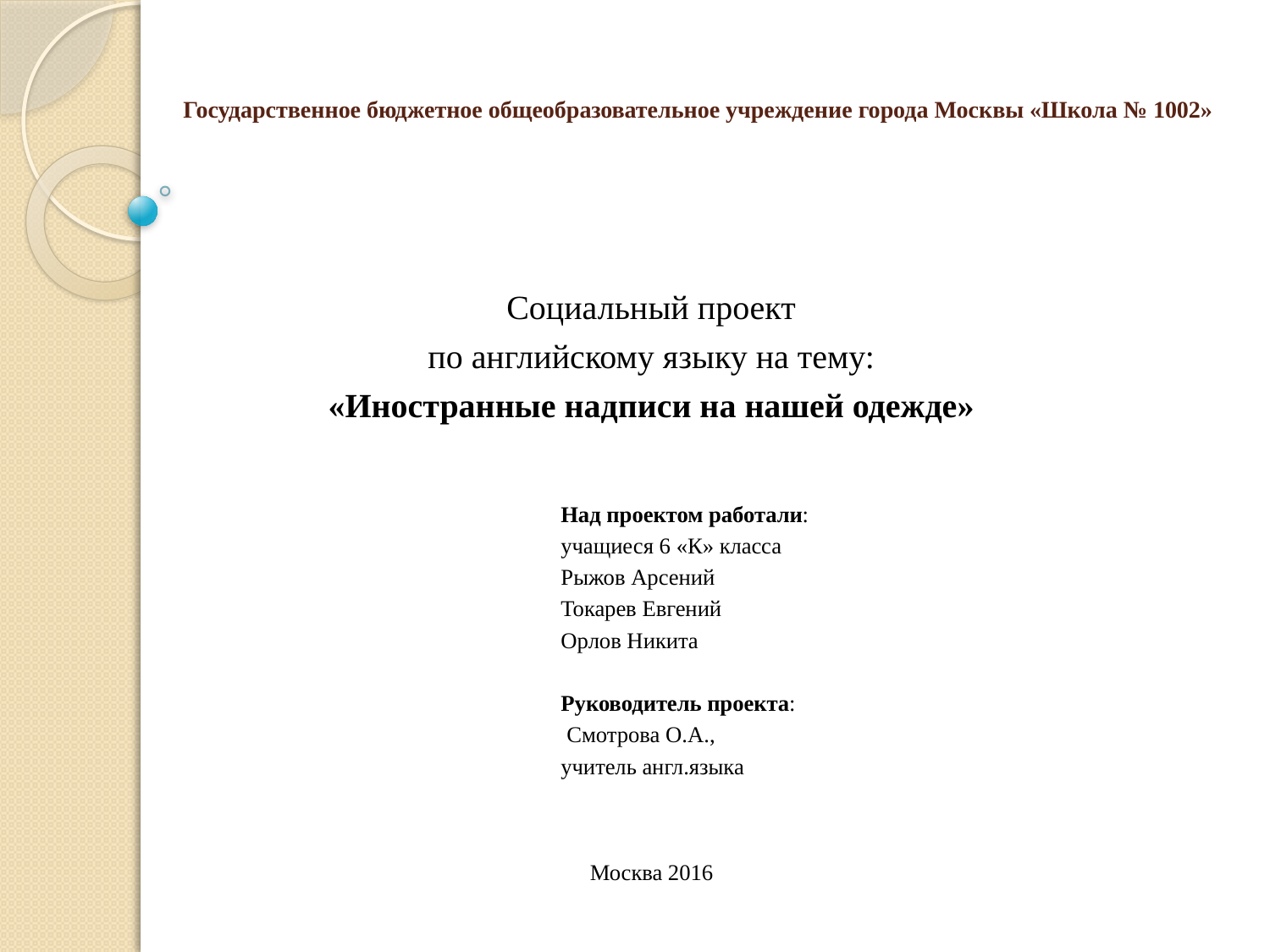

# Государственное бюджетное общеобразовательное учреждение города Москвы «Школа № 1002»

Социальный проект
по английскому языку на тему:
«Иностранные надписи на нашей одежде»

		Над проектом работали:
		учащиеся 6 «К» класса
		Рыжов Арсений
		Токарев Евгений
		Орлов Никита

		Руководитель проекта:
		 Смотрова О.А.,
		учитель англ.языка

Москва 2016